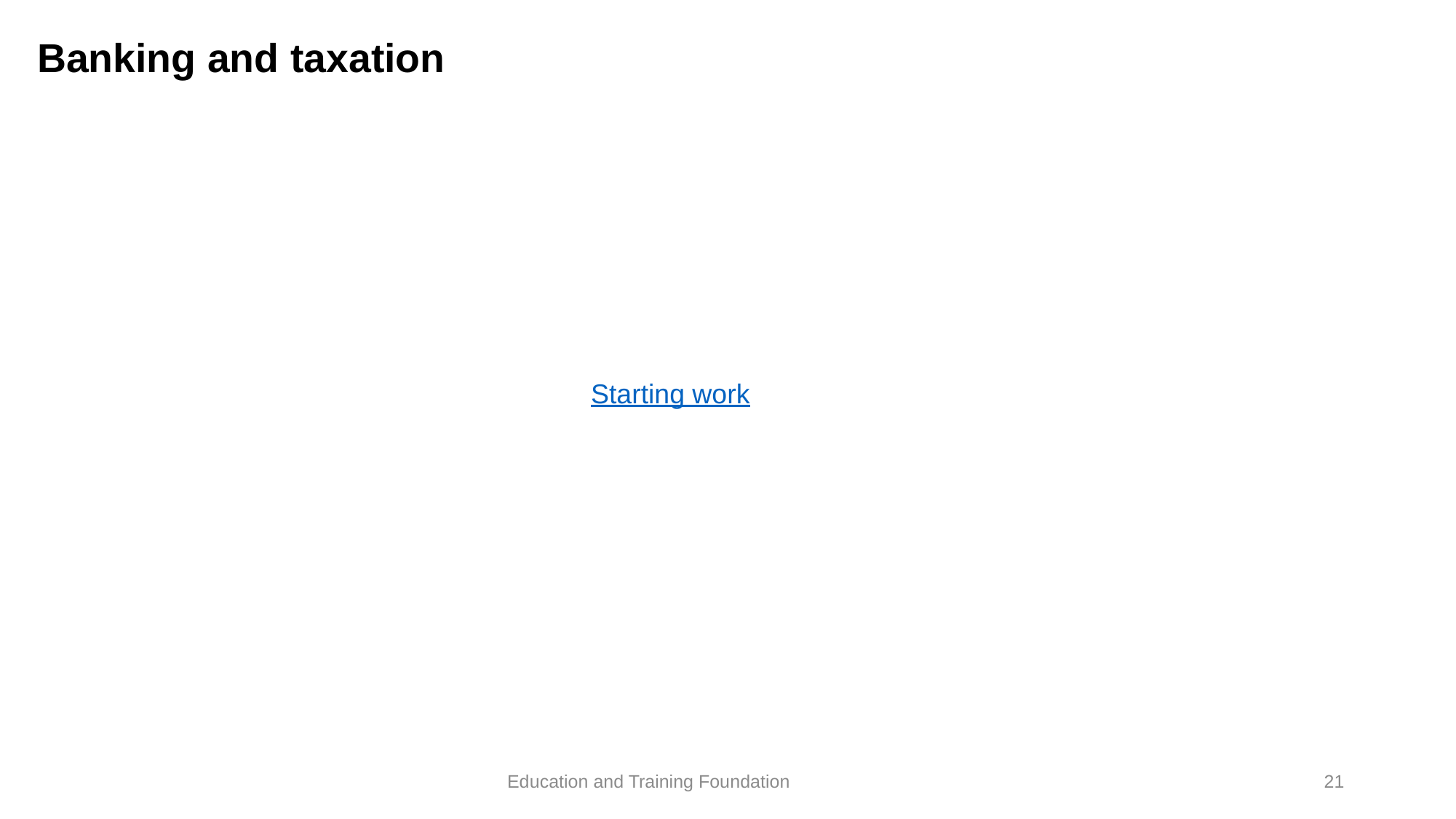

# Banking and taxation
Starting work
21
Education and Training Foundation